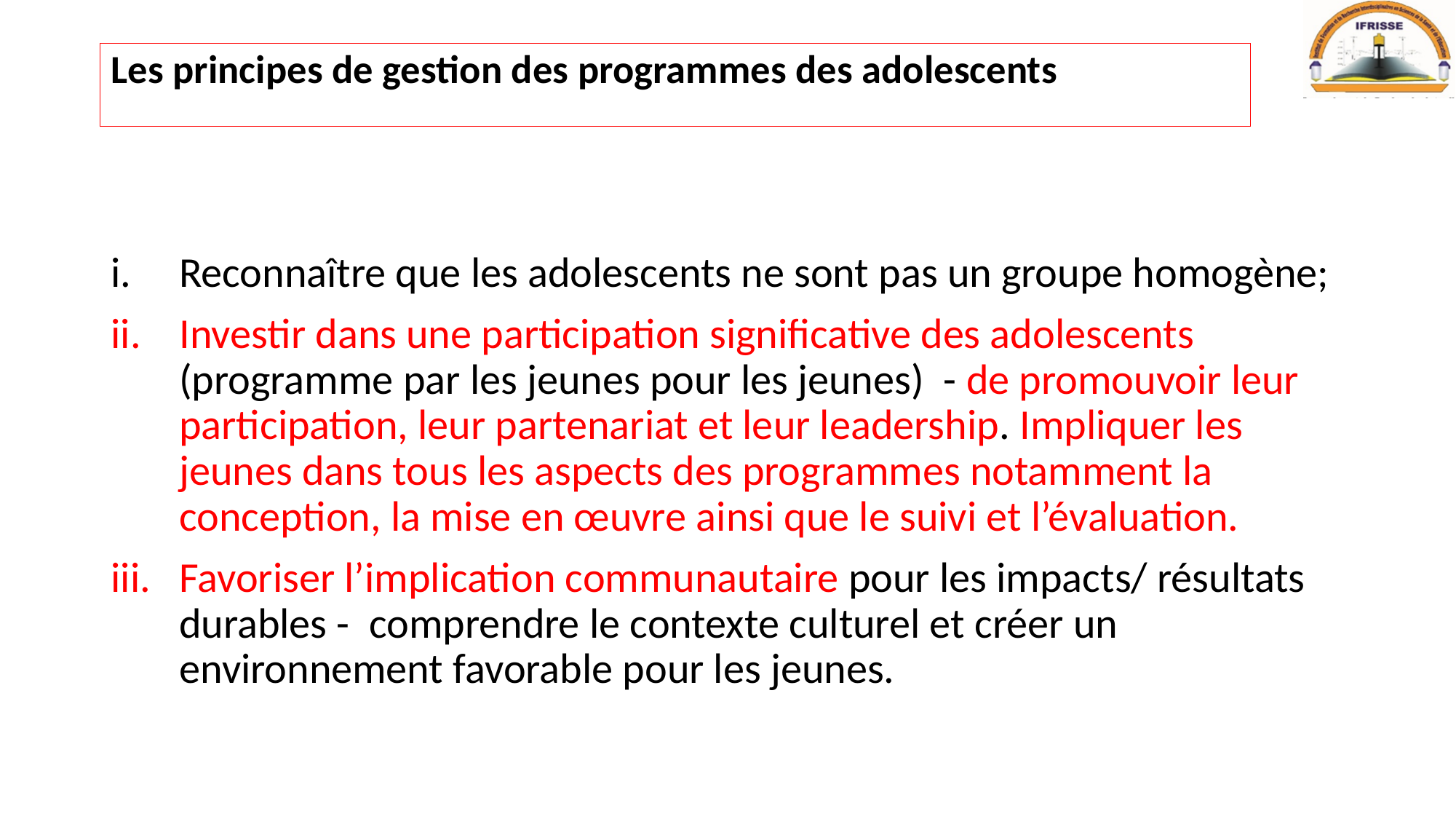

# Les principes de gestion des programmes des adolescents
Reconnaître que les adolescents ne sont pas un groupe homogène;
Investir dans une participation significative des adolescents (programme par les jeunes pour les jeunes)  - de promouvoir leur participation, leur partenariat et leur leadership. Impliquer les jeunes dans tous les aspects des programmes notamment la conception, la mise en œuvre ainsi que le suivi et l’évaluation.
Favoriser l’implication communautaire pour les impacts/ résultats durables -  comprendre le contexte culturel et créer un environnement favorable pour les jeunes.